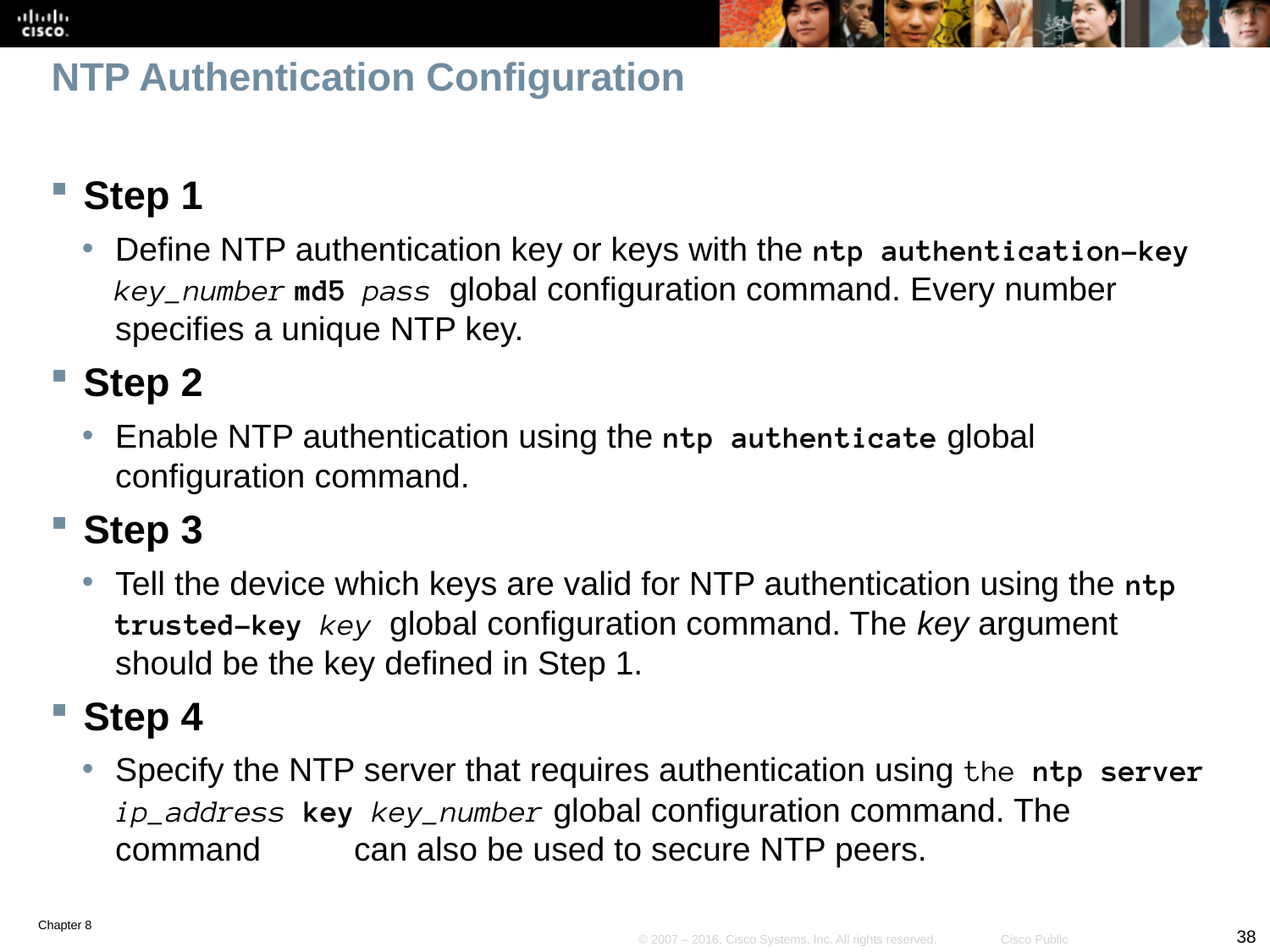

# NTP Authentication Configuration
Step 1
Define NTP authentication key or keys with the ntp authentication-key key_number md5 pass global configuration command. Every number specifies a unique NTP key.
Step 2
Enable NTP authentication using the ntp authenticate global configuration command.
Step 3
Tell the device which keys are valid for NTP authentication using the ntp trusted-key key global configuration command. The key argument should be the key defined in Step 1.
Step 4
Specify the NTP server that requires authentication using the ntp server ip_address key key_number global configuration command. The command	can also be used to secure NTP peers.